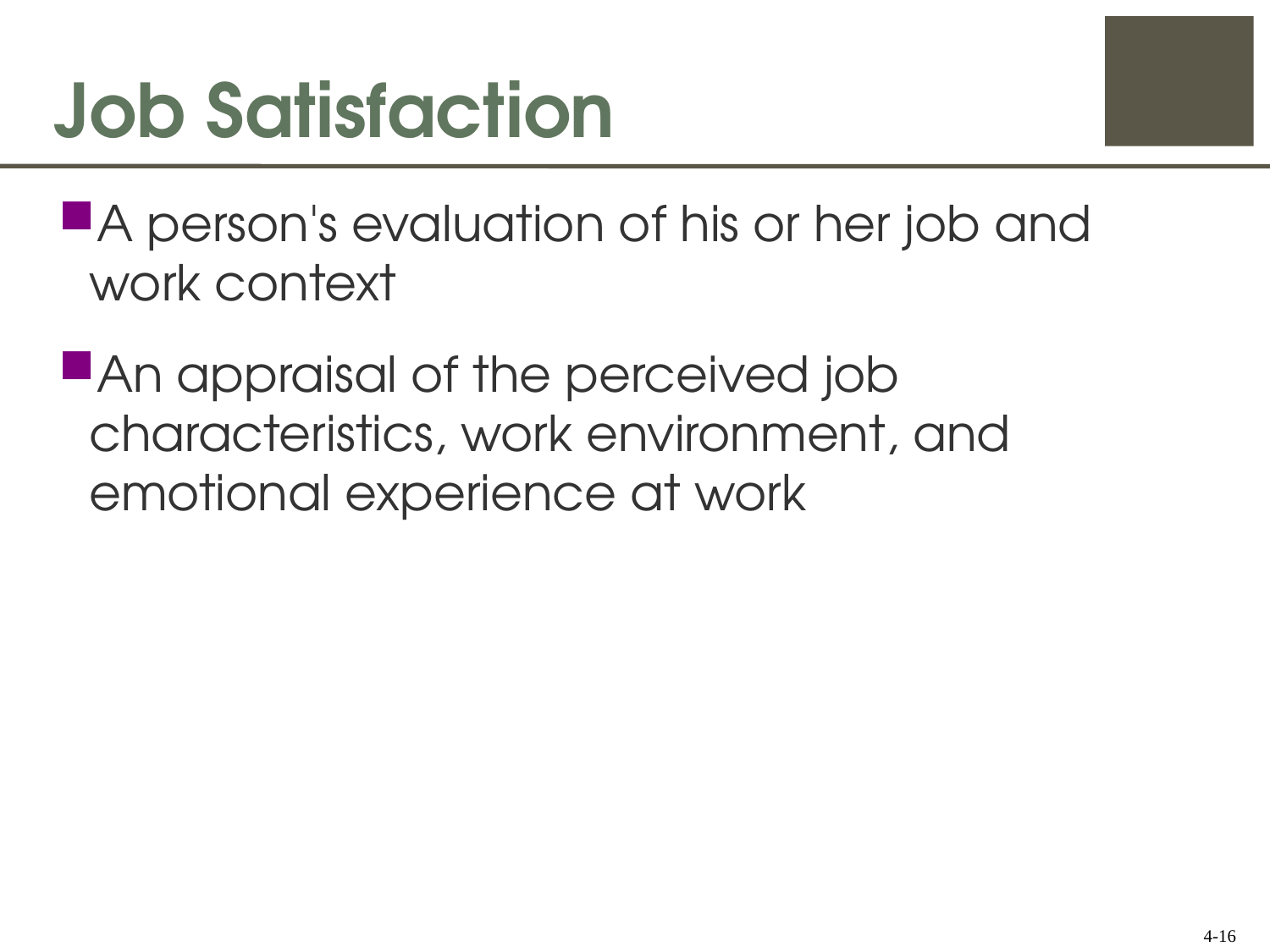

# Job Satisfaction
A person's evaluation of his or her job and work context
An appraisal of the perceived job characteristics, work environment, and emotional experience at work